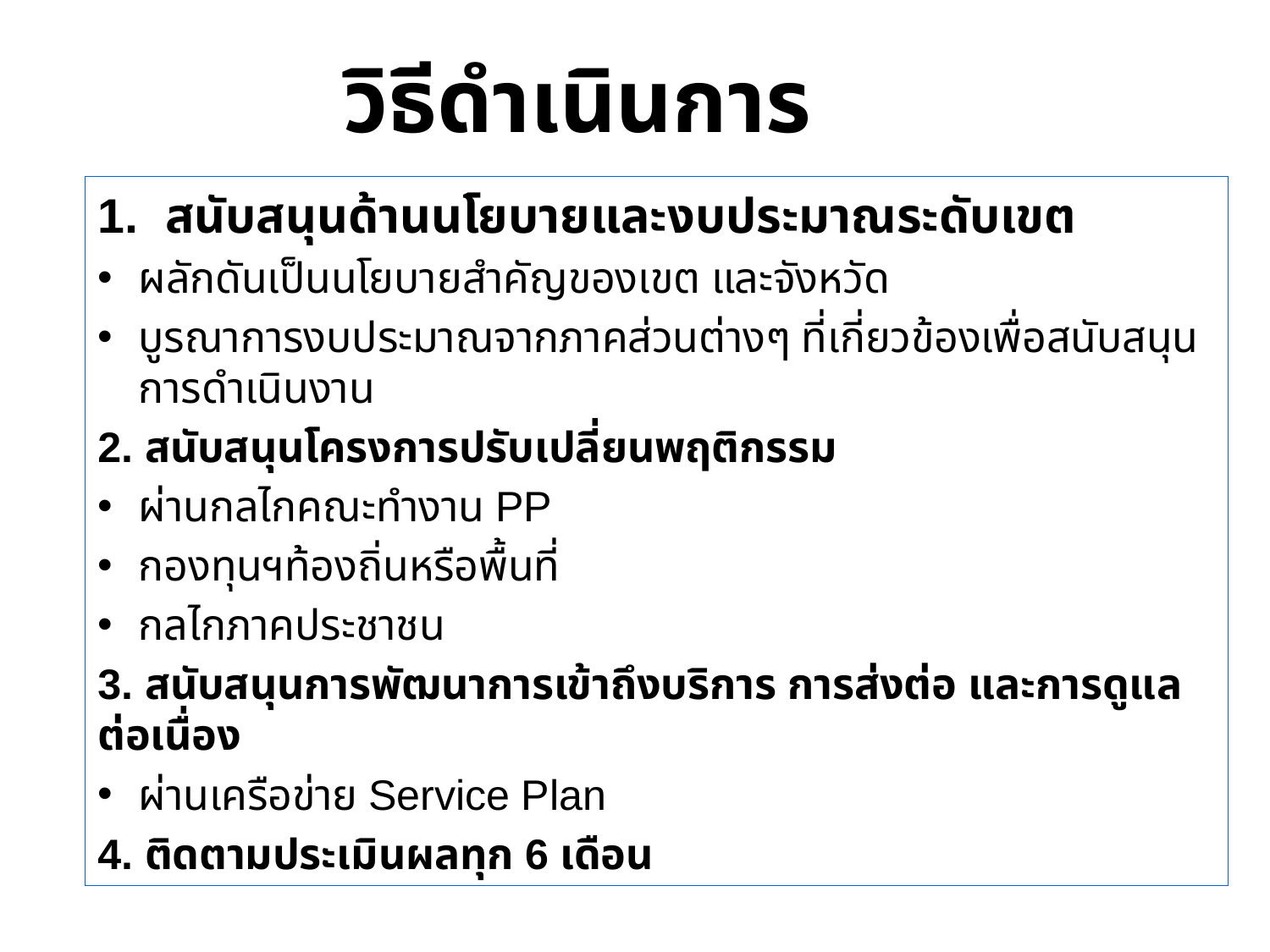

# วิธีดำเนินการ
1.  สนับสนุนด้านนโยบายและงบประมาณระดับเขต
ผลักดันเป็นนโยบายสำคัญของเขต และจังหวัด
บูรณาการงบประมาณจากภาคส่วนต่างๆ ที่เกี่ยวข้องเพื่อสนับสนุนการดำเนินงาน
2. สนับสนุนโครงการปรับเปลี่ยนพฤติกรรม
ผ่านกลไกคณะทำงาน PP
กองทุนฯท้องถิ่นหรือพื้นที่
กลไกภาคประชาชน
3. สนับสนุนการพัฒนาการเข้าถึงบริการ การส่งต่อ และการดูแลต่อเนื่อง
ผ่านเครือข่าย Service Plan
4. ติดตามประเมินผลทุก 6 เดือน